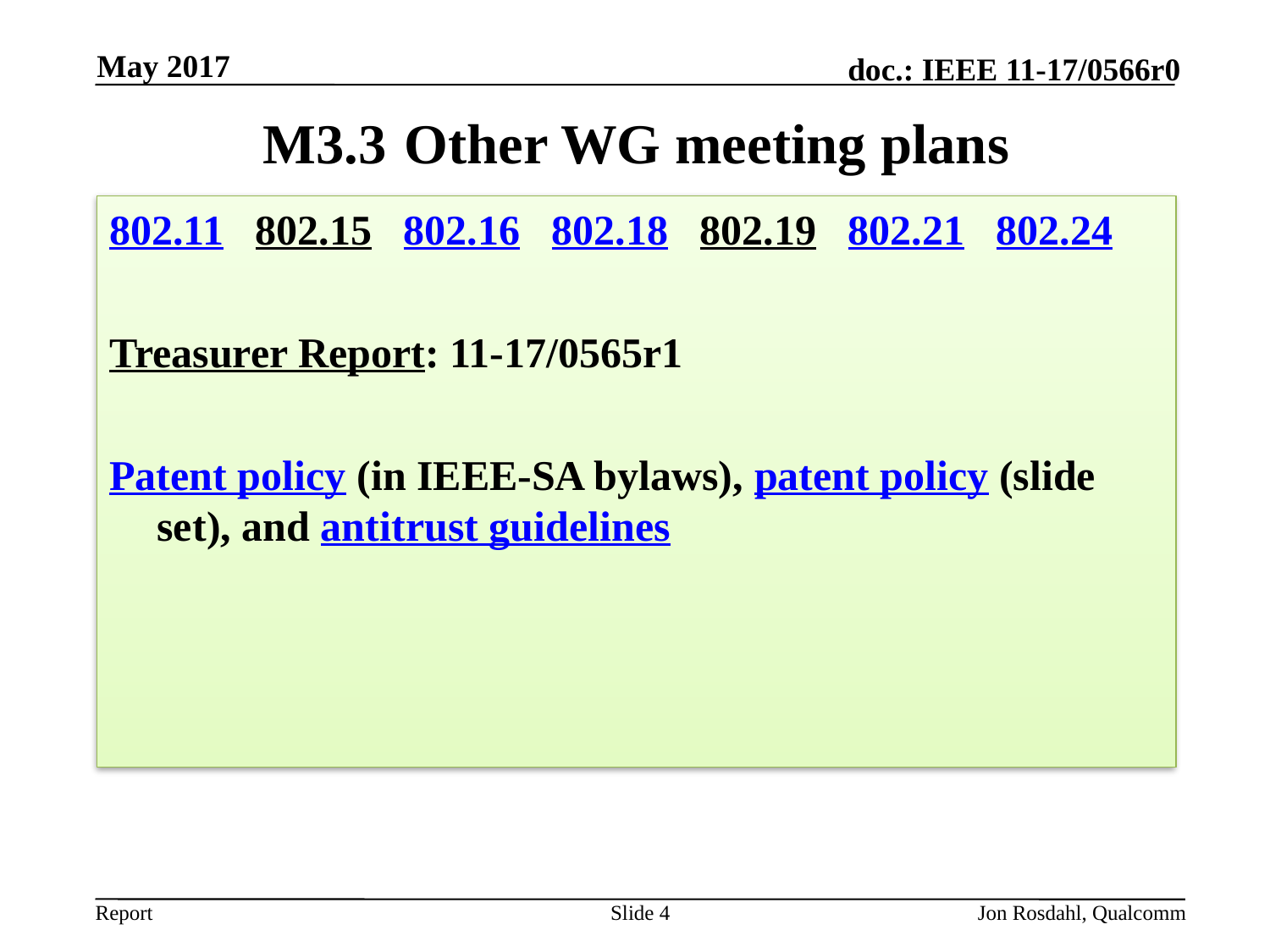

May 2017
# M3.3	 Other WG meeting plans
802.11   802.15   802.16   802.18   802.19   802.21   802.24

Treasurer Report: 11-17/0565r1

Patent policy (in IEEE-SA bylaws), patent policy (slide set), and antitrust guidelines

Slide 4
Jon Rosdahl, Qualcomm